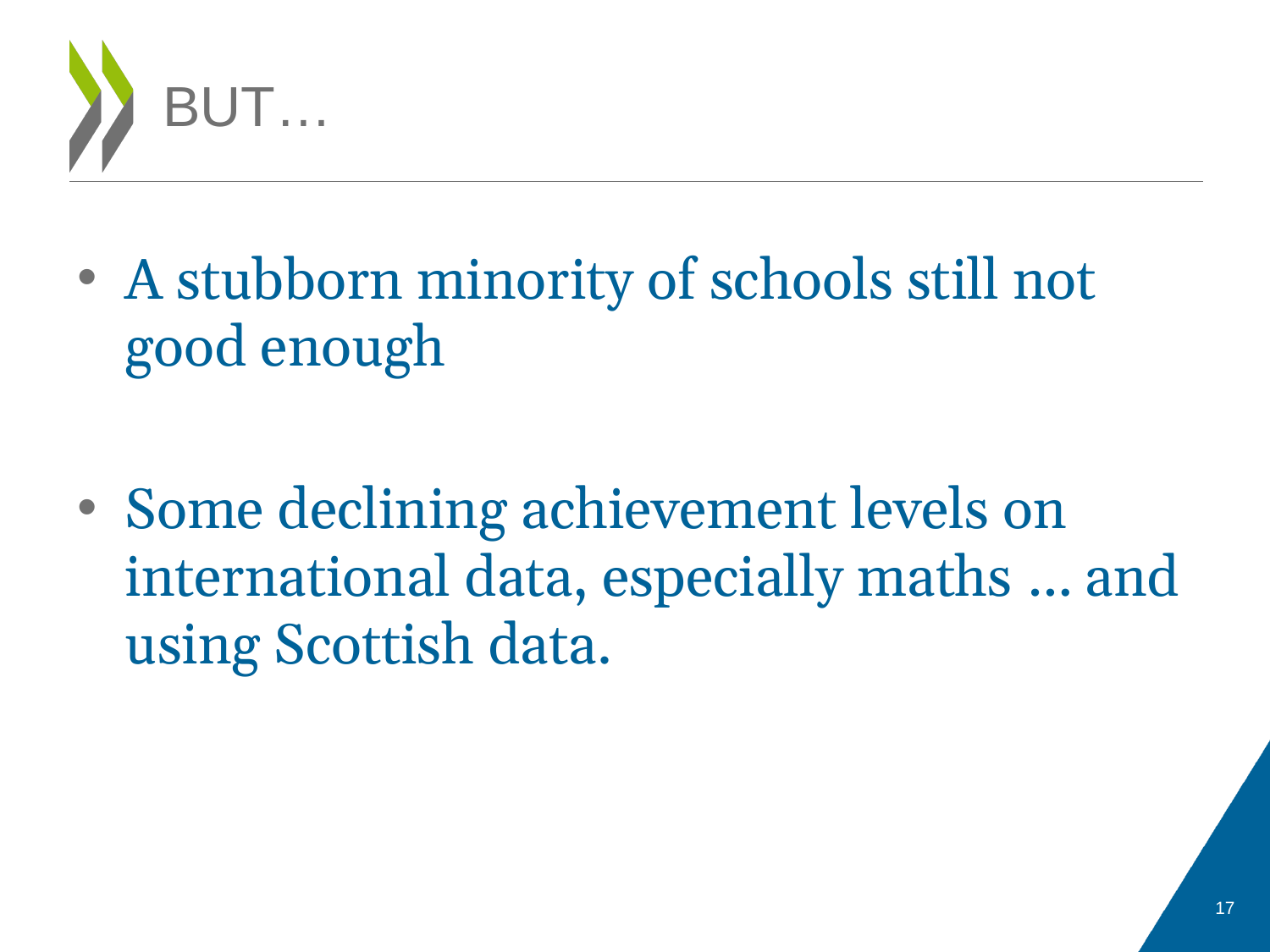

# BUT…
A stubborn minority of schools still not good enough

Some declining achievement levels on international data, especially maths … and using Scottish data.

17